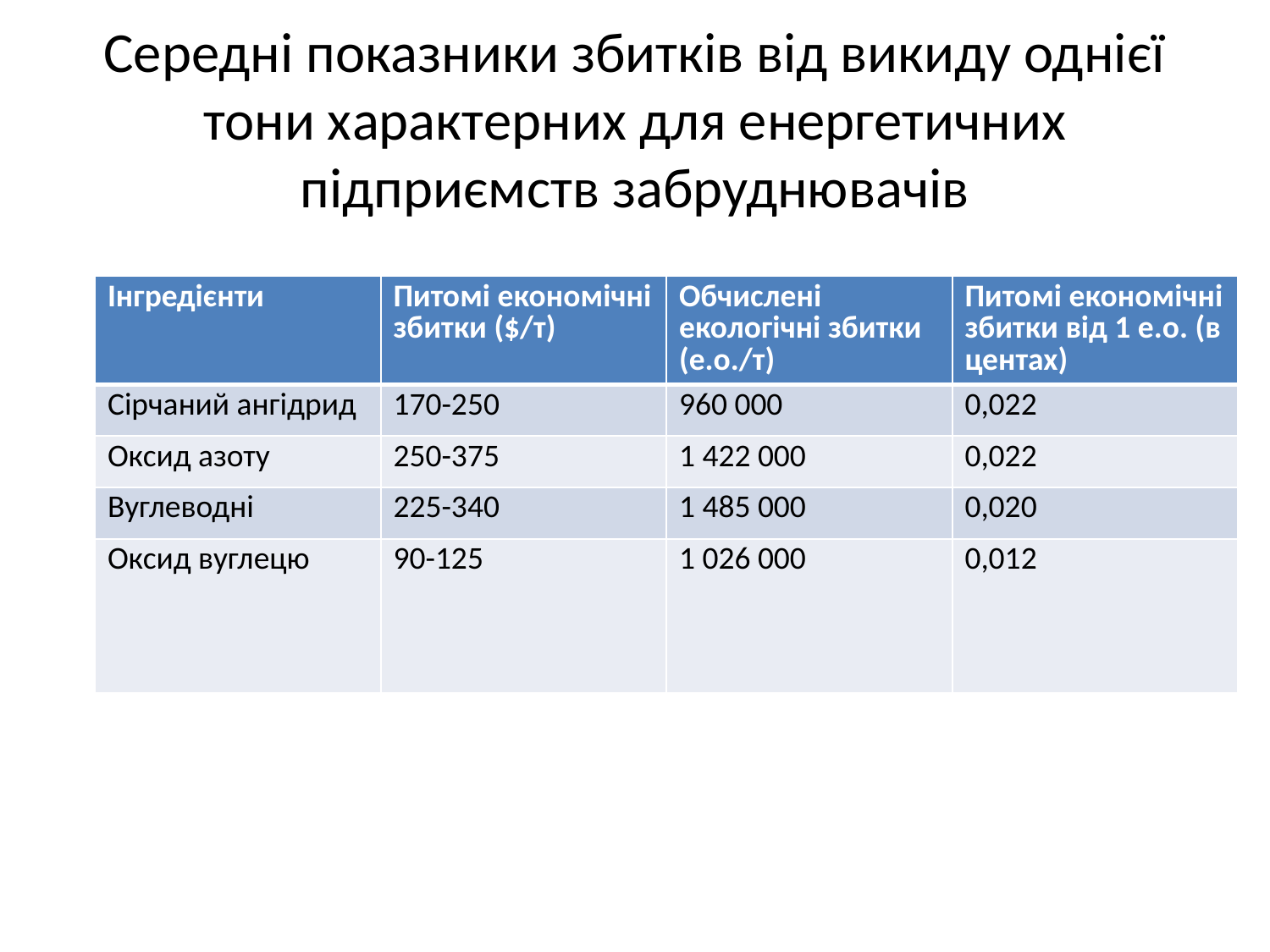

# Середні показники збитків від викиду однієї тони характерних для енергетичних підприємств забруднювачів
| Інгредієнти | Питомі економічні збитки ($/т) | Обчислені екологічні збитки (е.о./т) | Питомі економічні збитки від 1 е.о. (в центах) |
| --- | --- | --- | --- |
| Сірчаний ангідрид | 170-250 | 960 000 | 0,022 |
| Оксид азоту | 250-375 | 1 422 000 | 0,022 |
| Вуглеводні | 225-340 | 1 485 000 | 0,020 |
| Оксид вуглецю | 90-125 | 1 026 000 | 0,012 |